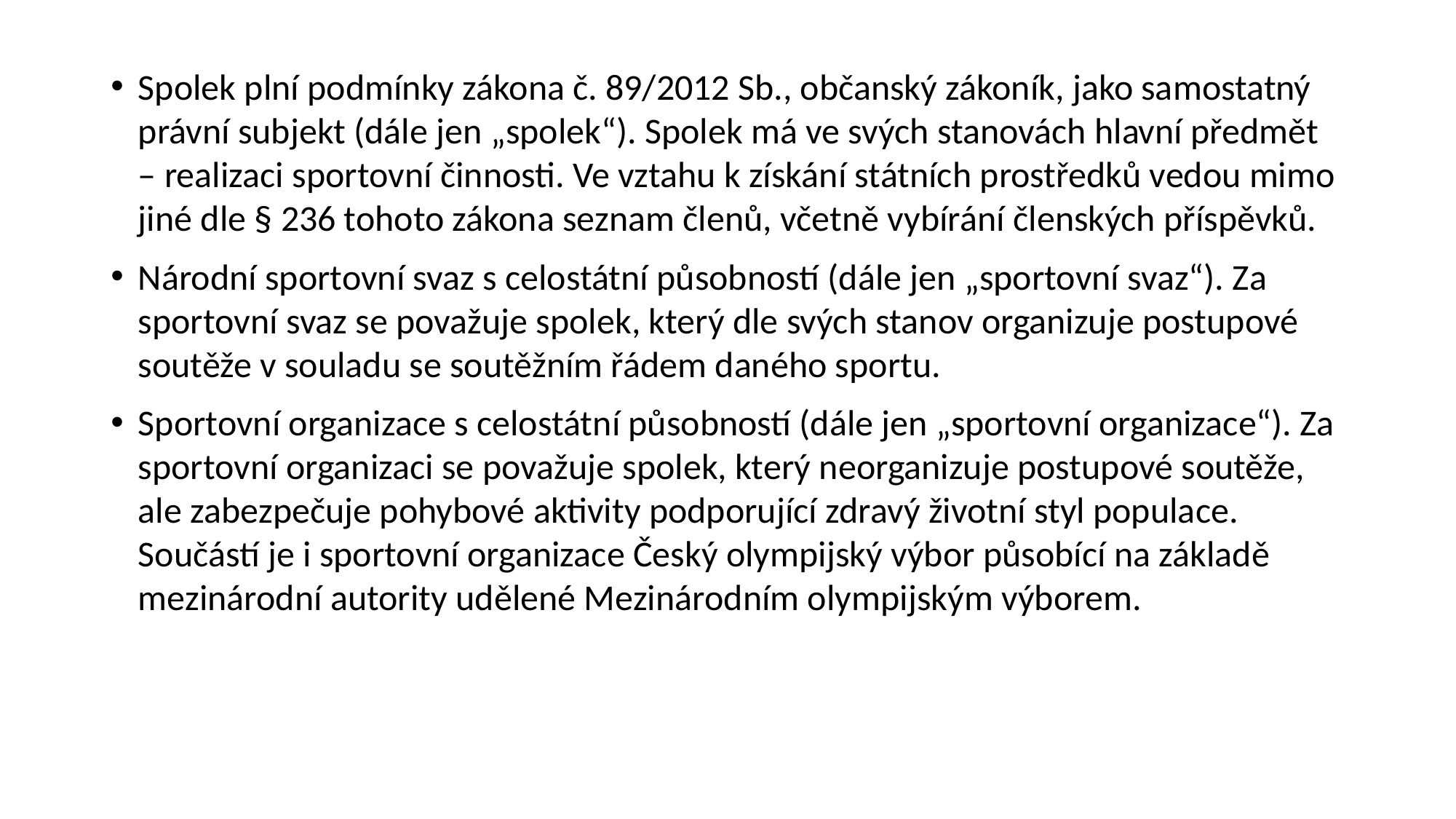

Spolek plní podmínky zákona č. 89/2012 Sb., občanský zákoník, jako samostatný právní subjekt (dále jen „spolek“). Spolek má ve svých stanovách hlavní předmět – realizaci sportovní činnosti. Ve vztahu k získání státních prostředků vedou mimo jiné dle § 236 tohoto zákona seznam členů, včetně vybírání členských příspěvků.
Národní sportovní svaz s celostátní působností (dále jen „sportovní svaz“). Za sportovní svaz se považuje spolek, který dle svých stanov organizuje postupové soutěže v souladu se soutěžním řádem daného sportu.
Sportovní organizace s celostátní působností (dále jen „sportovní organizace“). Za sportovní organizaci se považuje spolek, který neorganizuje postupové soutěže, ale zabezpečuje pohybové aktivity podporující zdravý životní styl populace. Součástí je i sportovní organizace Český olympijský výbor působící na základě mezinárodní autority udělené Mezinárodním olympijským výborem.